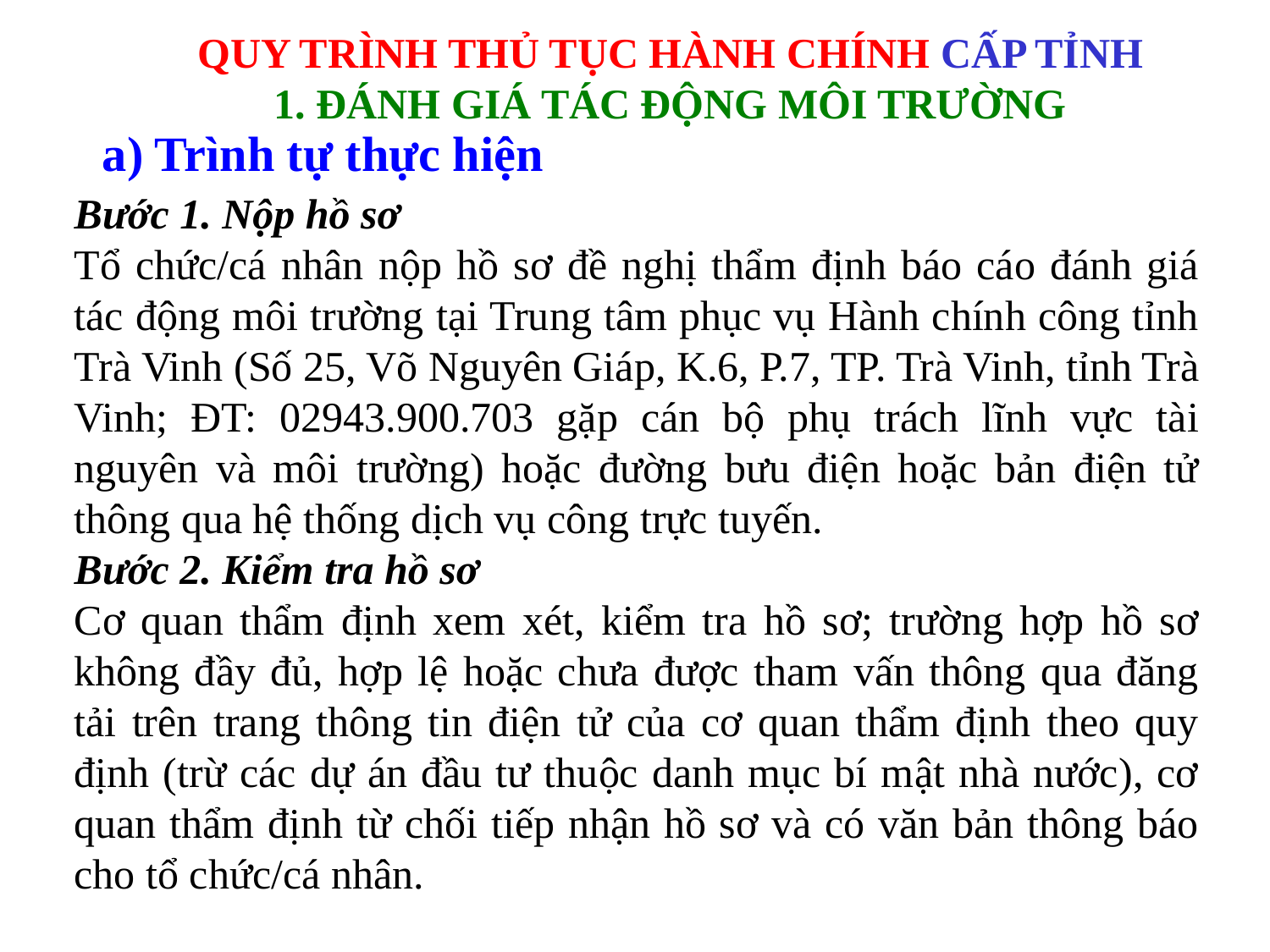

QUY TRÌNH THỦ TỤC HÀNH CHÍNH CẤP TỈNH
1. ĐÁNH GIÁ TÁC ĐỘNG MÔI TRƯỜNG
a) Trình tự thực hiện
Bước 1. Nộp hồ sơ
Tổ chức/cá nhân nộp hồ sơ đề nghị thẩm định báo cáo đánh giá tác động môi trường tại Trung tâm phục vụ Hành chính công tỉnh Trà Vinh (Số 25, Võ Nguyên Giáp, K.6, P.7, TP. Trà Vinh, tỉnh Trà Vinh; ĐT: 02943.900.703 gặp cán bộ phụ trách lĩnh vực tài nguyên và môi trường) hoặc đường bưu điện hoặc bản điện tử thông qua hệ thống dịch vụ công trực tuyến.
Bước 2. Kiểm tra hồ sơ
Cơ quan thẩm định xem xét, kiểm tra hồ sơ; trường hợp hồ sơ không đầy đủ, hợp lệ hoặc chưa được tham vấn thông qua đăng tải trên trang thông tin điện tử của cơ quan thẩm định theo quy định (trừ các dự án đầu tư thuộc danh mục bí mật nhà nước), cơ quan thẩm định từ chối tiếp nhận hồ sơ và có văn bản thông báo cho tổ chức/cá nhân.